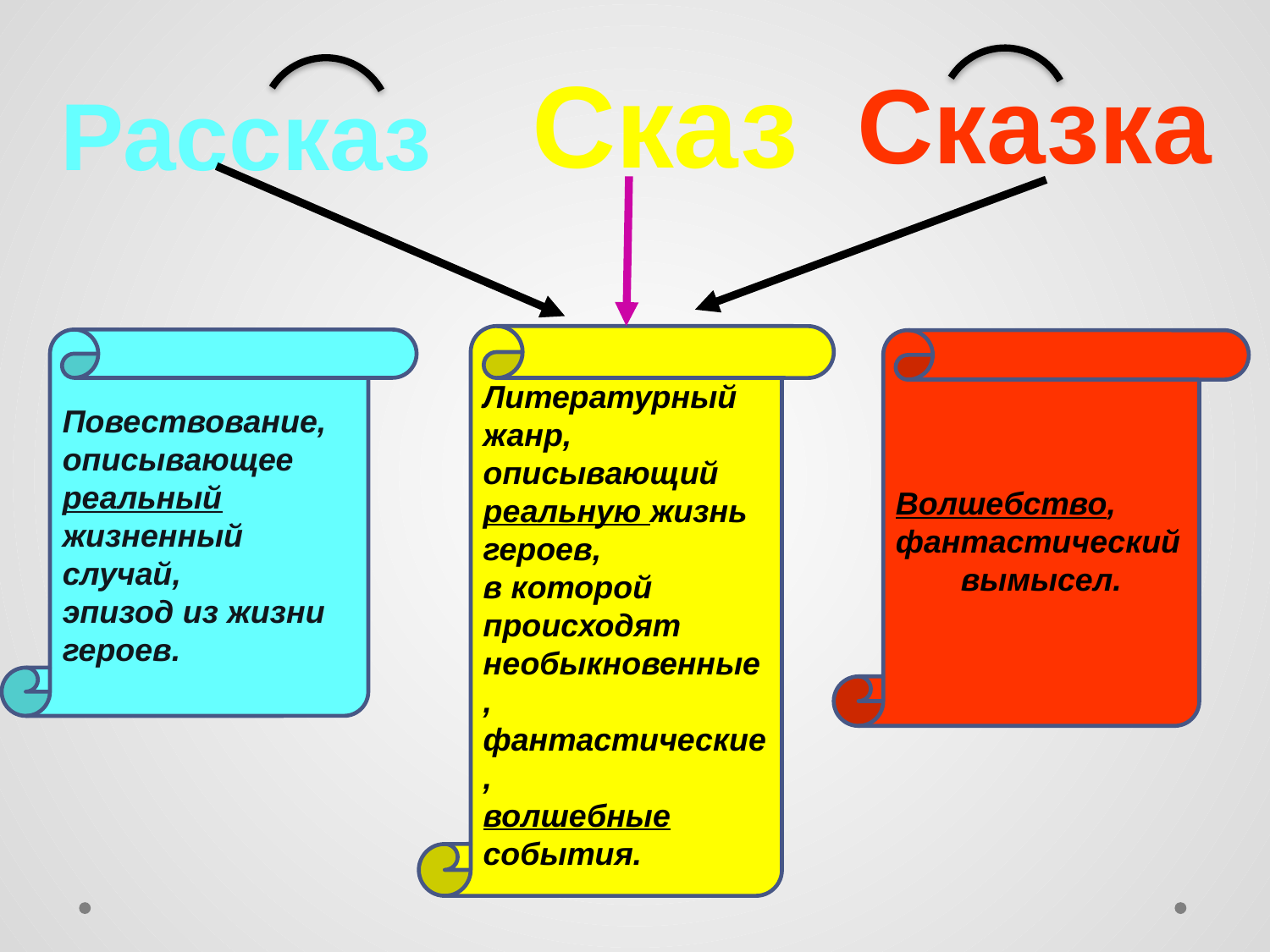

Сказ
# Рассказ

Сказка

Литературный жанр,
описывающий
реальную жизнь героев,
в которой происходят
необыкновенные ,
фантастические,
волшебные события.
Повествование,
описывающее
реальный
жизненный случай,
эпизод из жизни
героев.
Волшебство,
фантастический
вымысел.